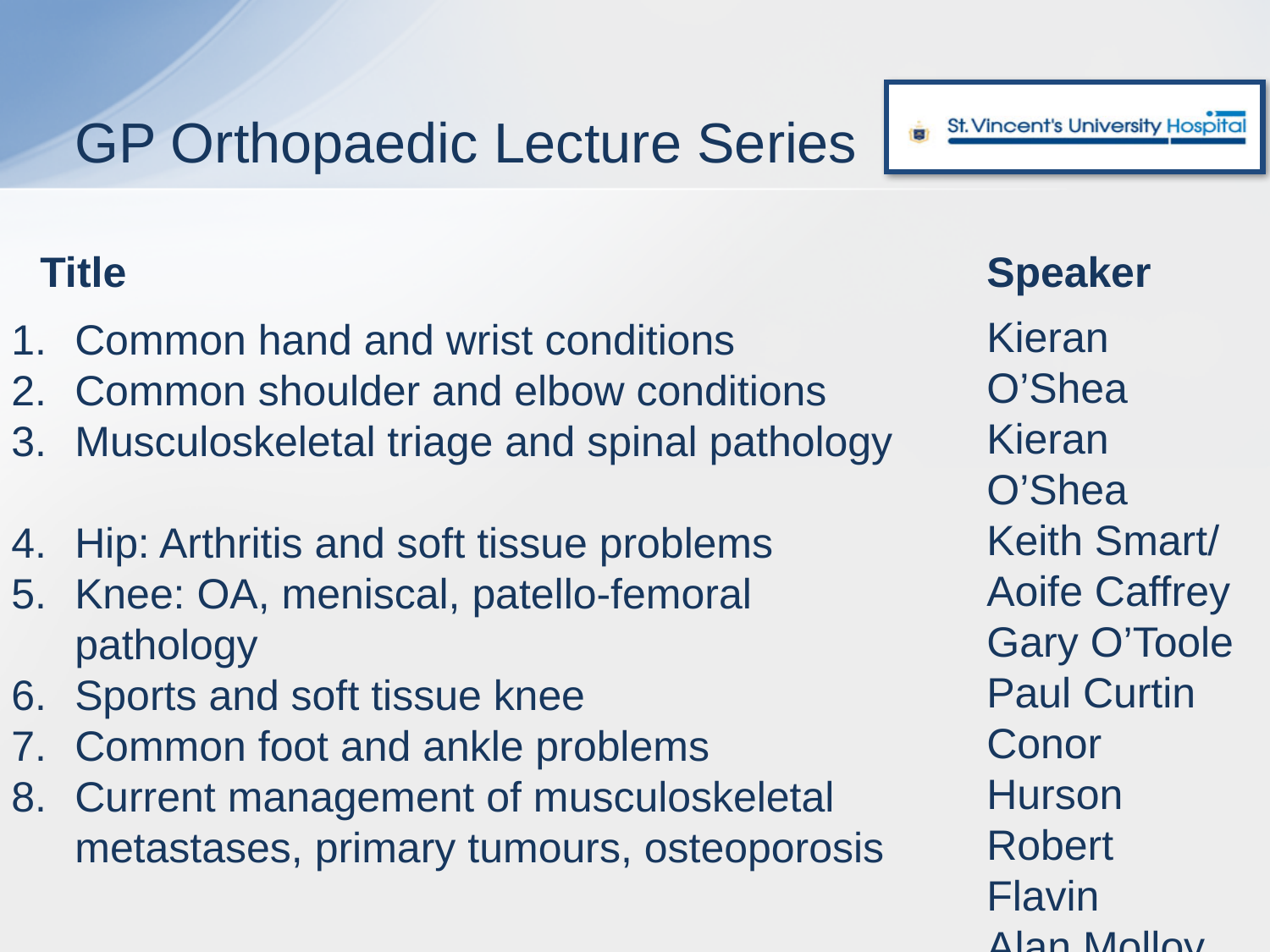

# GP Orthopaedic Lecture Series
Title
Speaker
Kieran O’Shea
Kieran O’Shea
Keith Smart/
Aoife Caffrey
Gary O’Toole
Paul Curtin
Conor Hurson
Robert Flavin
Alan Molloy

Common hand and wrist conditions
Common shoulder and elbow conditions
Musculoskeletal triage and spinal pathology

Hip: Arthritis and soft tissue problems
Knee: OA, meniscal, patello-femoral pathology
Sports and soft tissue knee
Common foot and ankle problems
Current management of musculoskeletal metastases, primary tumours, osteoporosis